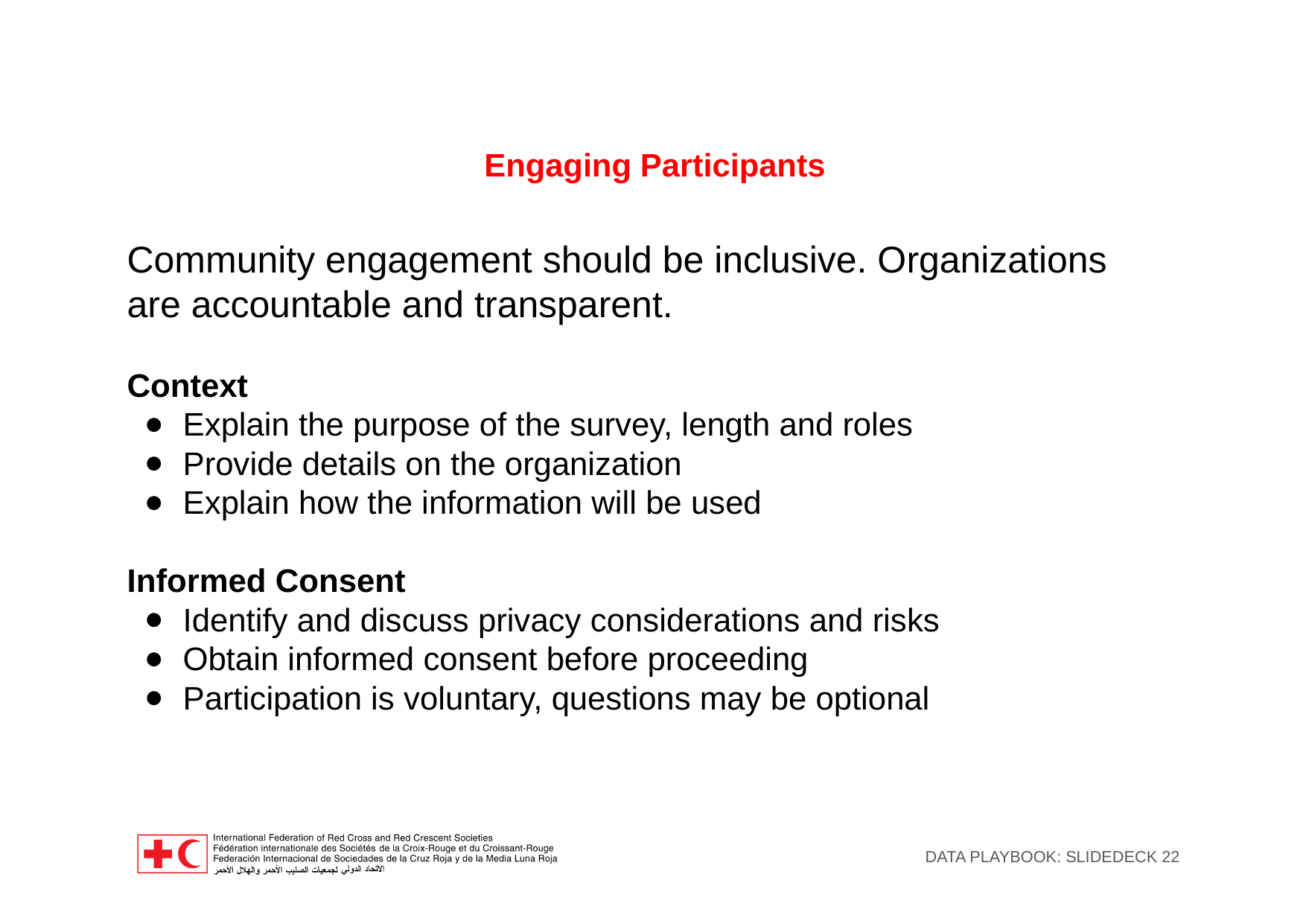

# Engaging Participants
Community engagement should be inclusive. Organizations are accountable and transparent.

Context
Explain the purpose of the survey, length and roles
Provide details on the organization
Explain how the information will be used

Informed Consent
Identify and discuss privacy considerations and risks
Obtain informed consent before proceeding
Participation is voluntary, questions may be optional